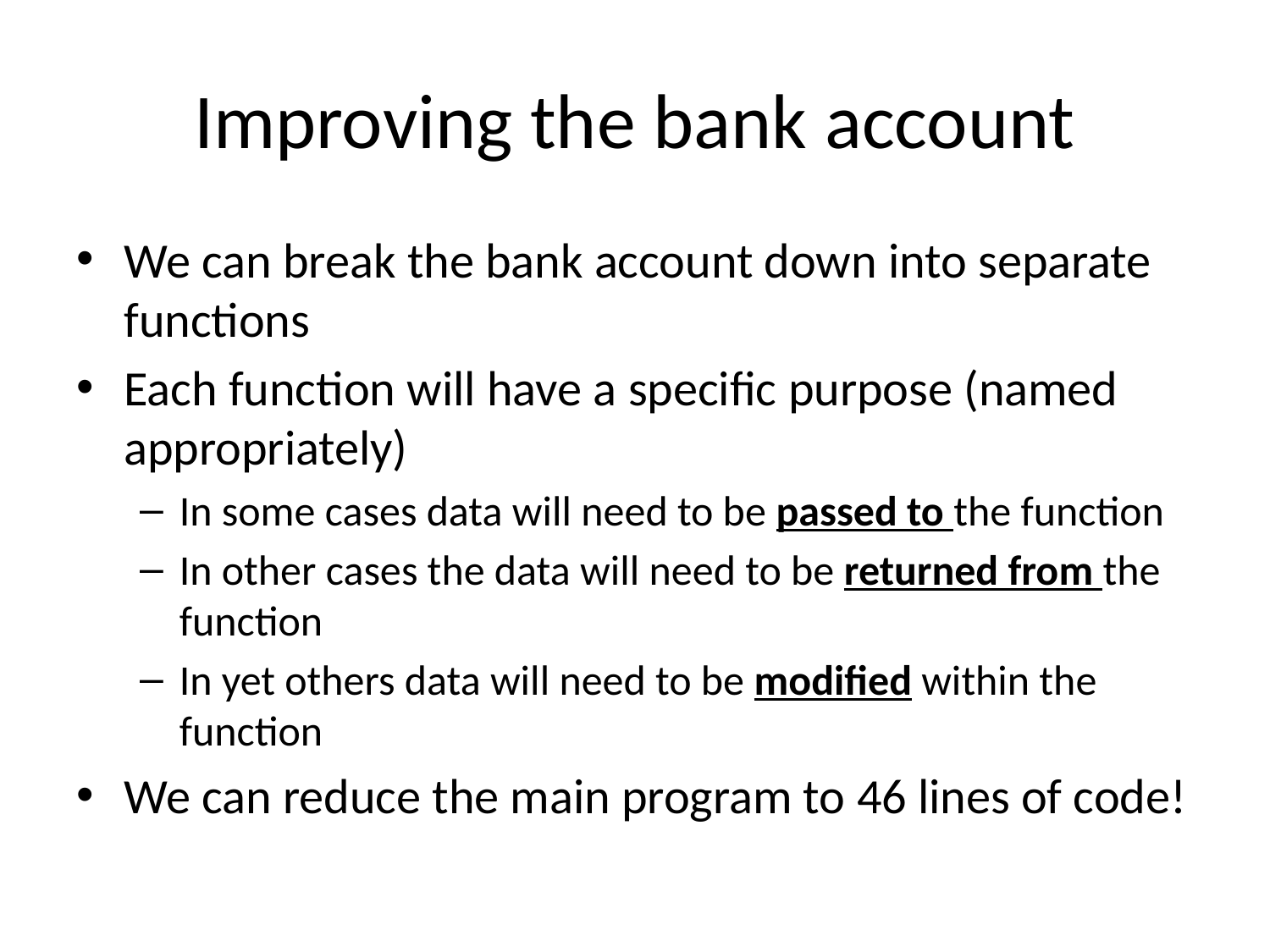

# Improving the bank account
We can break the bank account down into separate functions
Each function will have a specific purpose (named appropriately)
In some cases data will need to be passed to the function
In other cases the data will need to be returned from the function
In yet others data will need to be modified within the function
We can reduce the main program to 46 lines of code!